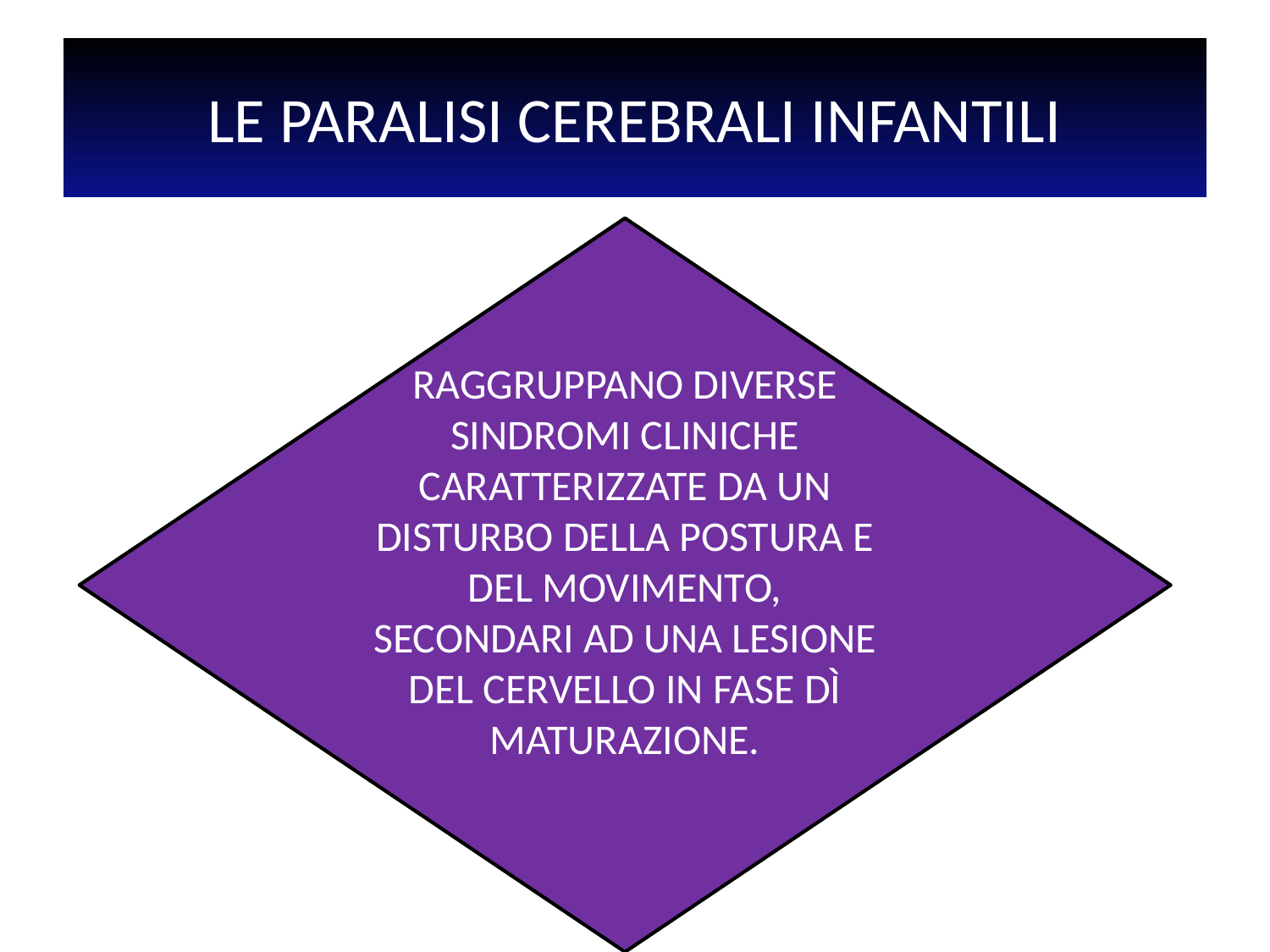

# LE PARALISI CEREBRALI INFANTILI

RAGGRUPPANO DIVERSE SINDROMI CLINICHE CARATTERIZZATE DA UN DISTURBO DELLA POSTURA E DEL MOVIMENTO, SECONDARI AD UNA LESIONE DEL CERVELLO IN FASE DÌ MATURAZIONE.